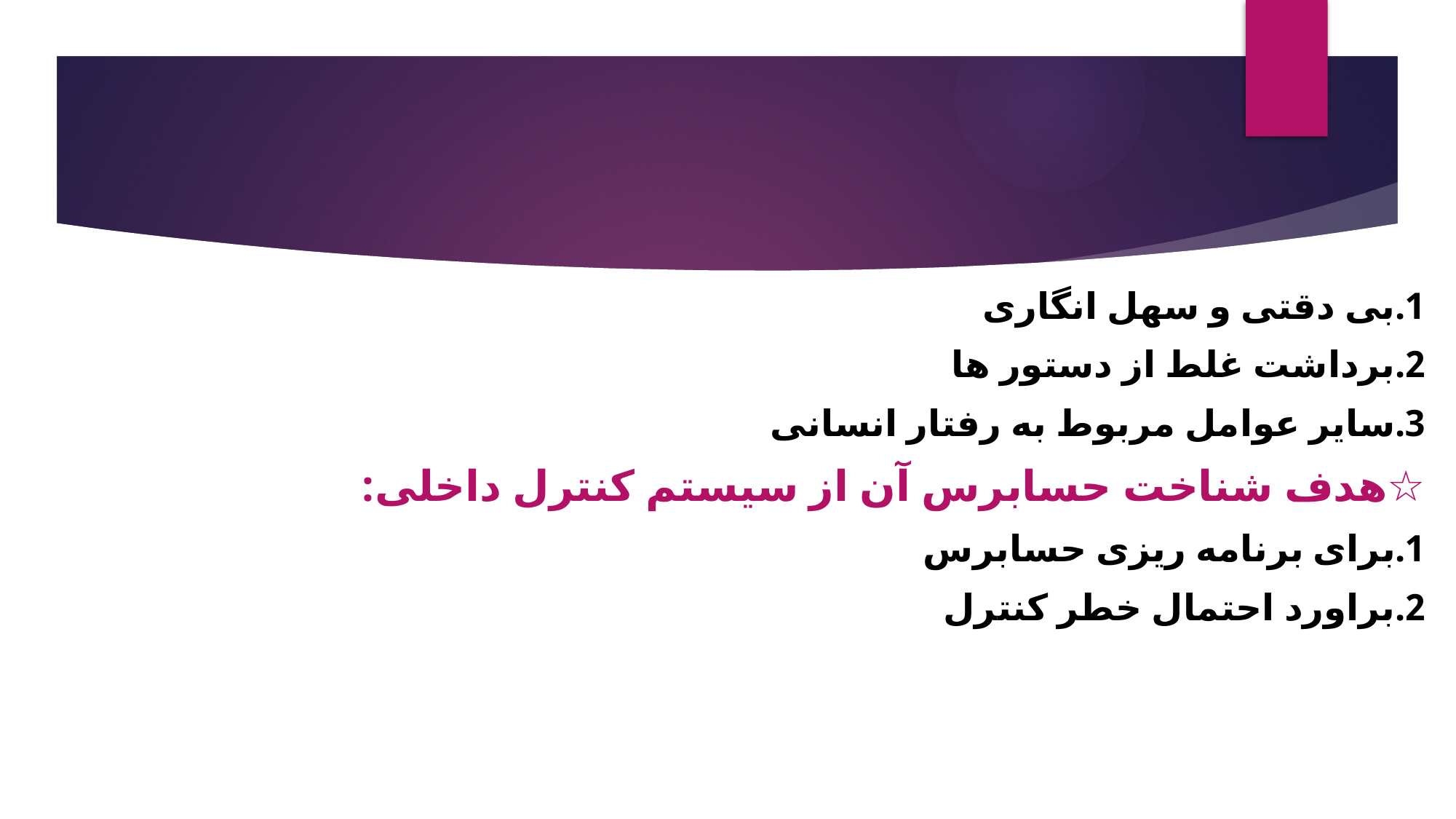

1.بی دقتی و سهل انگاری
2.برداشت غلط از دستور ها
3.سایر عوامل مربوط به رفتار انسانی
☆هدف شناخت حسابرس آن از سیستم کنترل داخلی:
1.برای برنامه ریزی حسابرس
2.براورد احتمال خطر کنترل